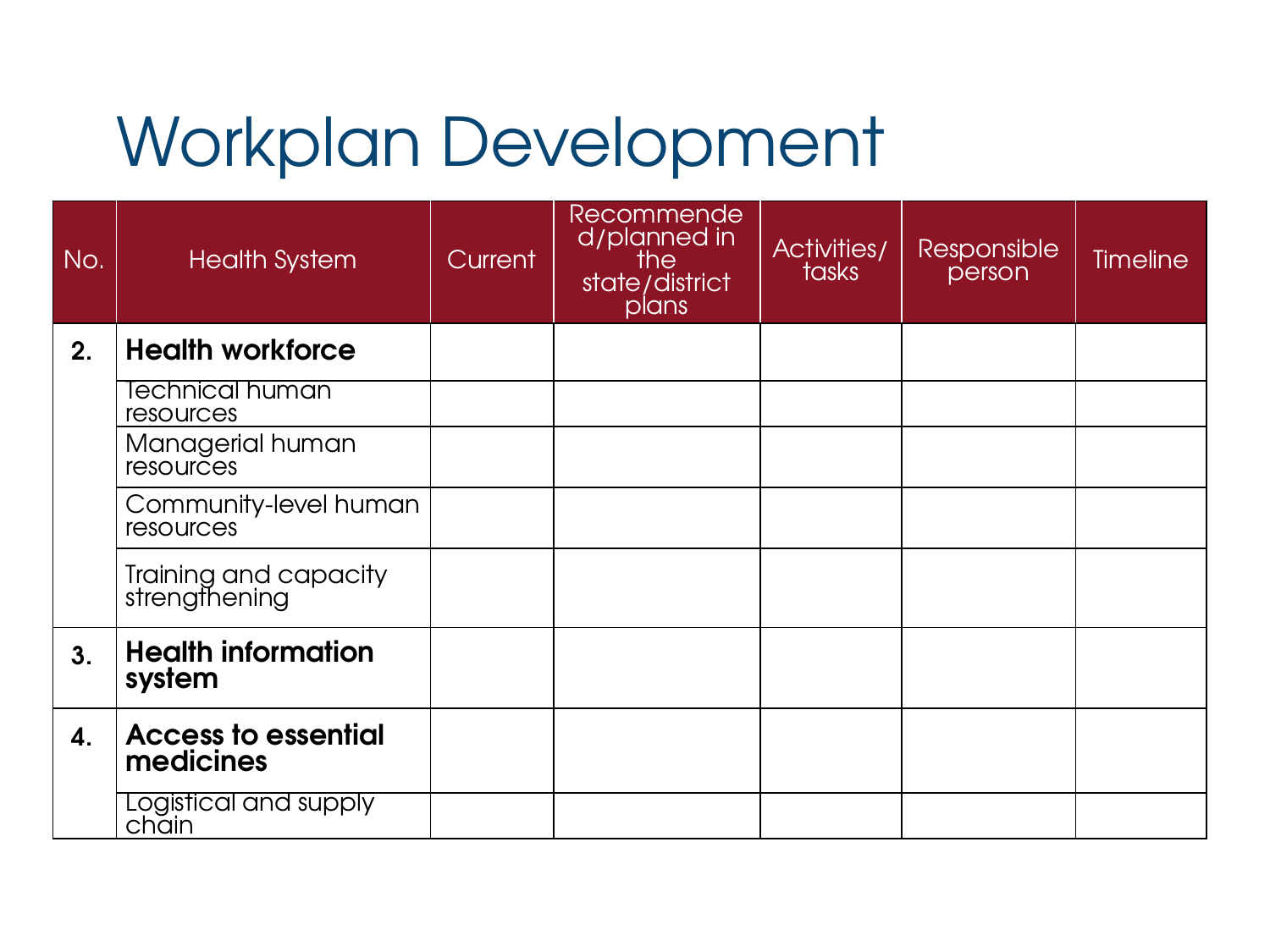

# Workplan Development
| No. | Health System | Current | Recommended/planned in the state/district plans | Activities/tasks | Responsible person | Timeline |
| --- | --- | --- | --- | --- | --- | --- |
| 2. | Health workforce |  |  |  |  |  |
|  | Technical human resources |  |  |  |  |  |
|  | Managerial human resources |  |  |  |  |  |
|  | Community-level human resources |  |  |  |  |  |
|  | Training and capacity strengthening |  |  |  |  |  |
| 3. | Health information system |  |  |  |  |  |
| 4. | Access to essential medicines |  |  |  |  |  |
|  | Logistical and supply chain |  |  |  |  |  |